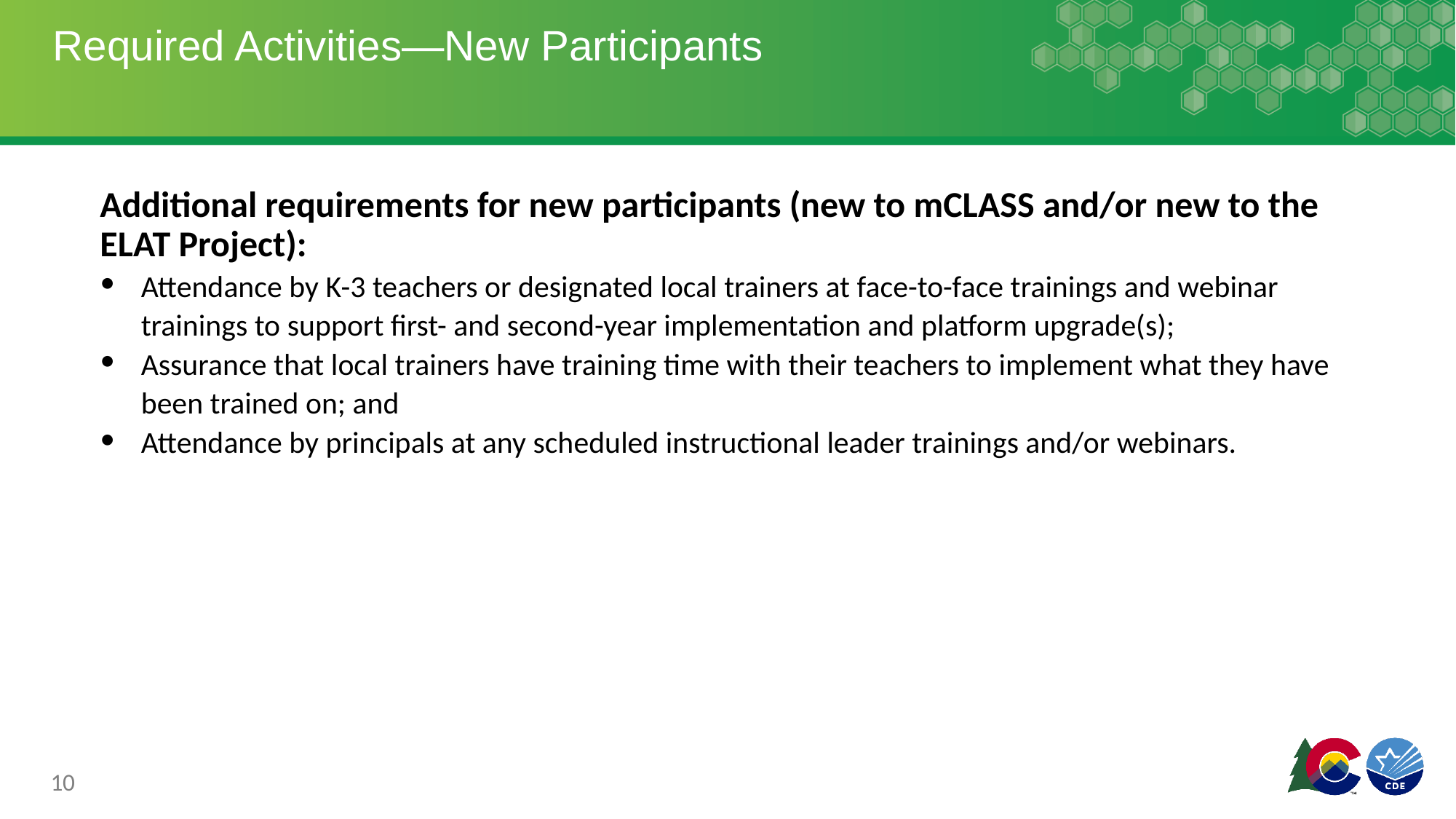

# Required Activities—New Participants
Additional requirements for new participants (new to mCLASS and/or new to the ELAT Project):
Attendance by K-3 teachers or designated local trainers at face-to-face trainings and webinar trainings to support first- and second-year implementation and platform upgrade(s);
Assurance that local trainers have training time with their teachers to implement what they have been trained on; and
Attendance by principals at any scheduled instructional leader trainings and/or webinars.
10